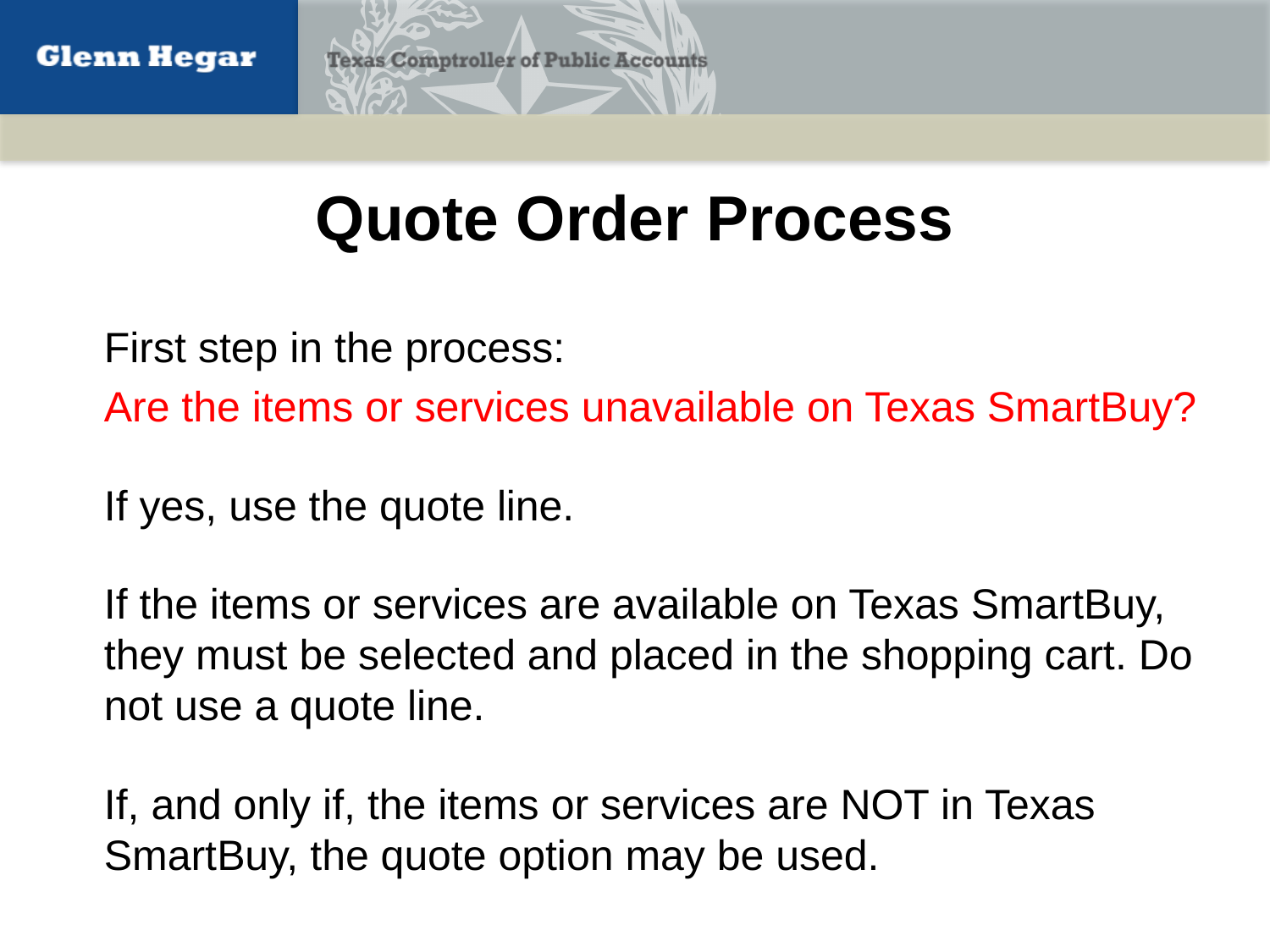

# Quote Order Process

First step in the process:
Are the items or services unavailable on Texas SmartBuy?

If yes, use the quote line.

If the items or services are available on Texas SmartBuy, they must be selected and placed in the shopping cart. Do not use a quote line.

If, and only if, the items or services are NOT in Texas SmartBuy, the quote option may be used.